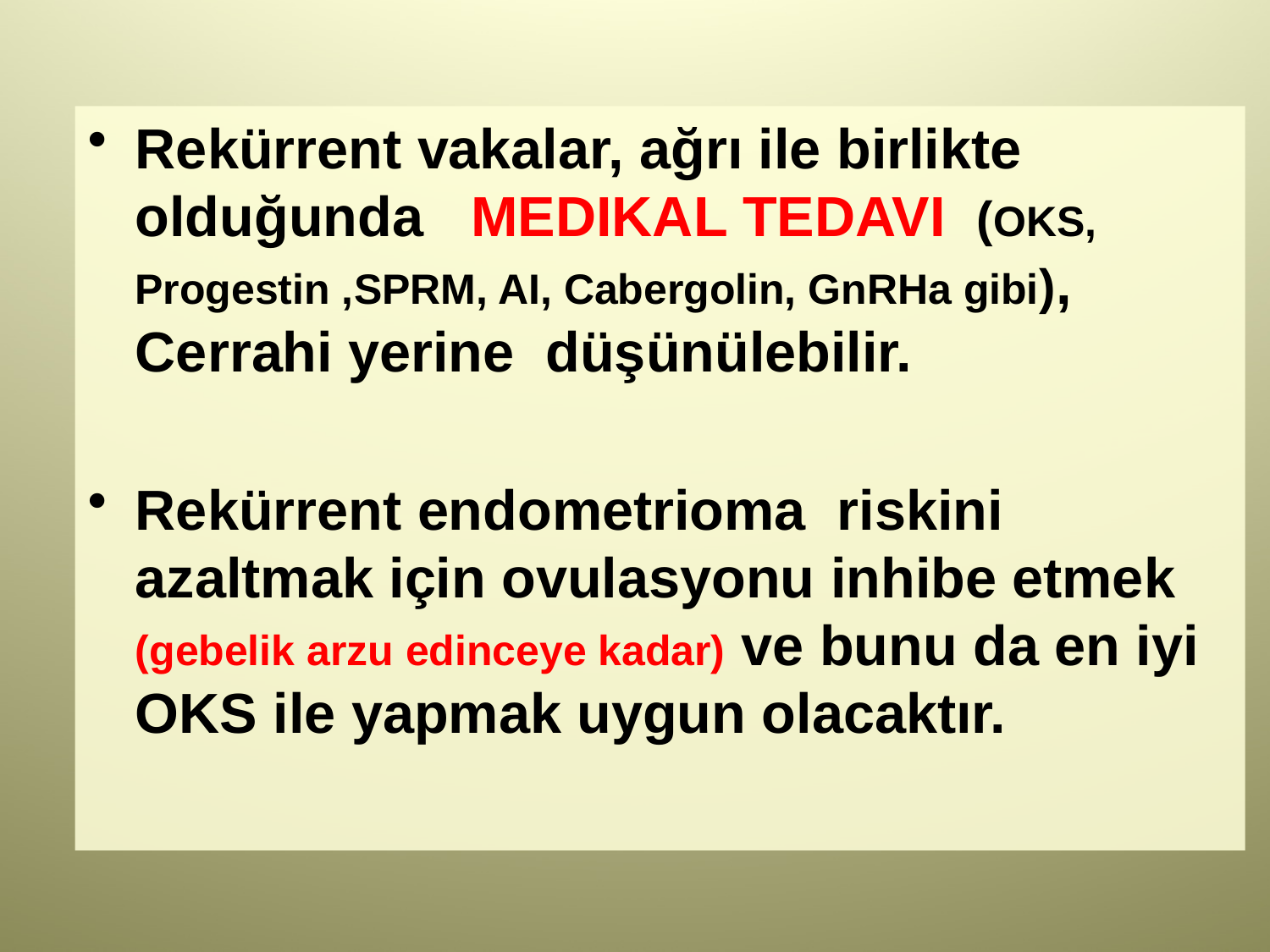

#
Rekürrent vakalar, ağrı ile birlikte olduğunda   MEDIKAL TEDAVI  (OKS, Progestin ,SPRM, AI, Cabergolin, GnRHa gibi),  Cerrahi yerine  düşünülebilir.

Rekürrent endometrioma  riskini azaltmak için ovulasyonu inhibe etmek (gebelik arzu edinceye kadar) ve bunu da en iyi OKS ile yapmak uygun olacaktır.